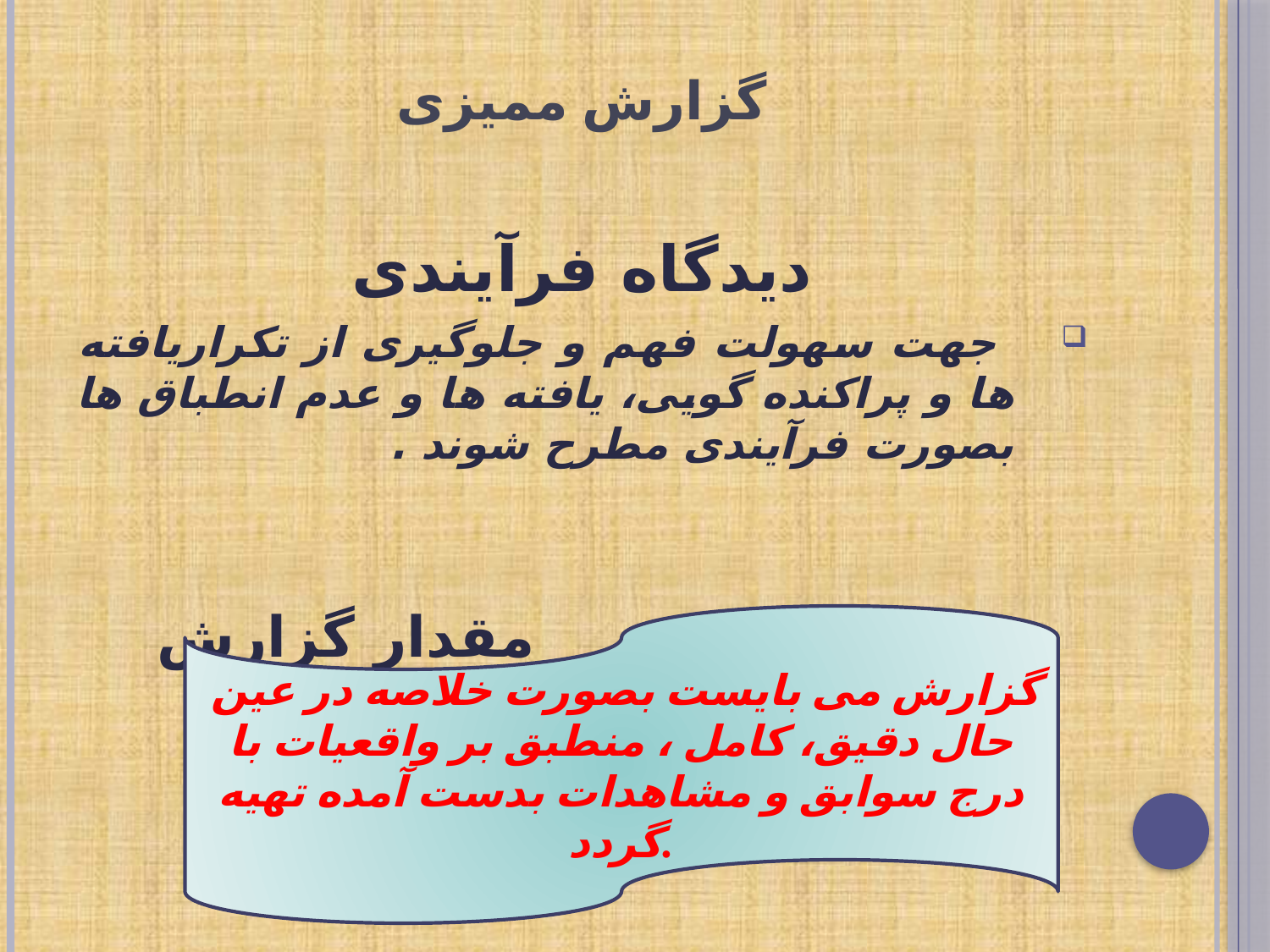

# گزارش ممیزی
ديدگاه فرآيندی
 جهت سهولت فهم و جلوگيری از تکراريافته ها و پراکنده گويی، يافته ها و عدم انطباق ها بصورت فرآيندی مطرح شوند .

                        مقدار گزارش

 گزارش می بايست بصورت خلاصه در عين حال دقيق، کامل ، منطبق بر واقعيات با درج سوابق و مشاهدات بدست آمده تهيه گردد.